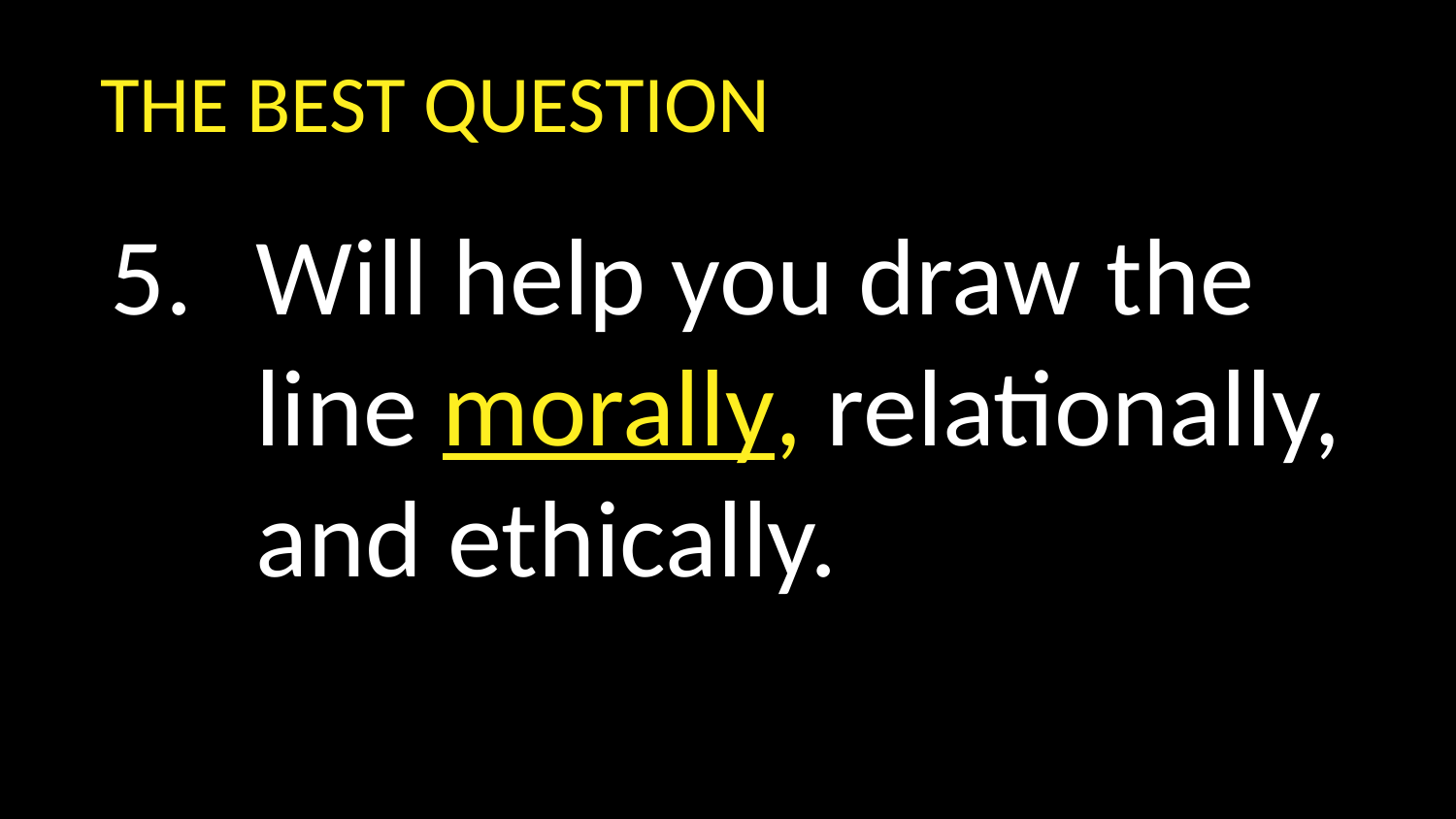

THE BEST QUESTION
Will help you draw the line morally, relationally, and ethically.